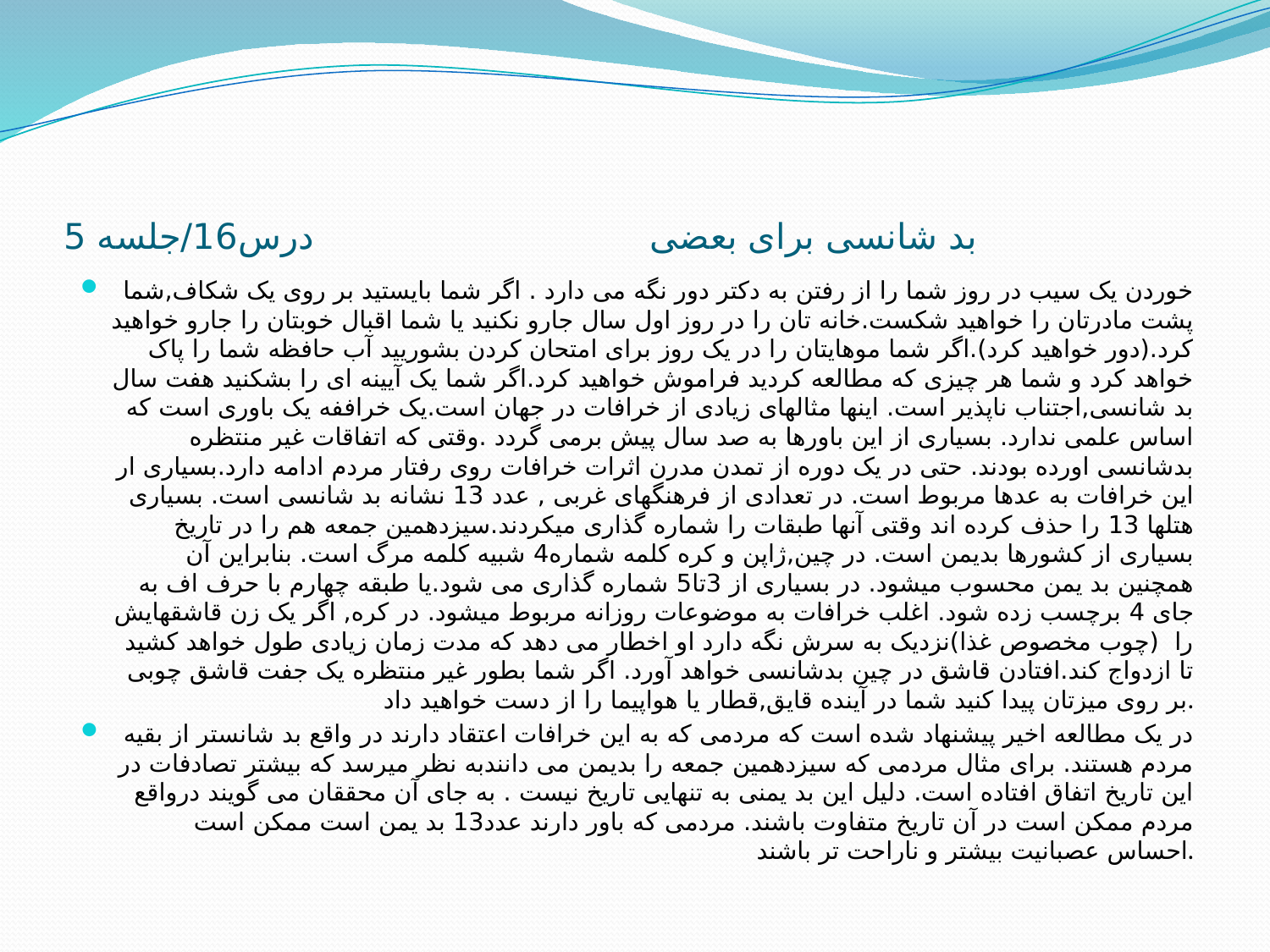

# بد شانسی برای بعضی                              درس16/جلسه 5
خوردن یک سیب در روز شما را از رفتن به دکتر دور نگه می دارد . اگر شما بایستید بر روی یک شکاف,شما پشت مادرتان را خواهید شکست.خانه تان را در روز اول سال جارو نکنید یا شما اقبال خوبتان را جارو خواهید کرد.(دور خواهید کرد).اگر شما موهایتان را در یک روز برای امتحان کردن بشوریید آب حافظه شما را پاک خواهد کرد و شما هر چیزی که مطالعه کردید فراموش خواهید کرد.اگر شما یک آیینه ای را بشکنید هفت سال بد شانسی,اجتناب ناپذیر است. اینها مثالهای زیادی از خرافات در جهان است.یک خراففه یک باوری است که اساس علمی ندارد. بسیاری از این باورها به صد سال پیش برمی گردد .وقتی که اتفاقات غیر منتظره بدشانسی اورده بودند. حتی در یک دوره از تمدن مدرن اثرات خرافات روی رفتار مردم ادامه دارد.بسیاری ار این خرافات به عدها مربوط است. در تعدادی از فرهنگهای غربی , عدد 13 نشانه بد شانسی است. بسیاری هتلها 13 را حذف کرده اند وقتی آنها طبقات را شماره گذاری میکردند.سیزدهمین جمعه هم را در تاریخ بسیاری از کشورها بدیمن است. در چین,ژاپن و کره کلمه شماره4 شبیه کلمه مرگ است. بنابراین آن همچنین بد یمن محسوب میشود. در بسیاری از 3تا5 شماره گذاری می شود.یا طبقه چهارم با حرف اف به جای 4 برچسب زده شود. اغلب خرافات به موضوعات روزانه مربوط میشود. در کره, اگر یک زن قاشقهایش را  (چوب مخصوص غذا)نزدیک به سرش نگه دارد او اخطار می دهد که مدت زمان زیادی طول خواهد کشید تا ازدواج کند.افتادن قاشق در چین بدشانسی خواهد آورد. اگر شما بطور غیر منتظره یک جفت قاشق چوبی بر روی میزتان پیدا کنید شما در آینده قایق,قطار یا هواپیما را از دست خواهید داد.
در یک مطالعه اخیر پیشنهاد شده است که مردمی که به این خرافات اعتقاد دارند در واقع بد شانستر از بقیه مردم هستند. برای مثال مردمی که سیزدهمین جمعه را بدیمن می دانندبه نظر میرسد که بیشتر تصادفات در این تاریخ اتفاق افتاده است. دلیل این بد یمنی به تنهایی تاریخ نیست . به جای آن محققان می گویند درواقع مردم ممکن است در آن تاریخ متفاوت باشند. مردمی که باور دارند عدد13 بد یمن است ممکن است احساس عصبانیت بیشتر و ناراحت تر باشند.